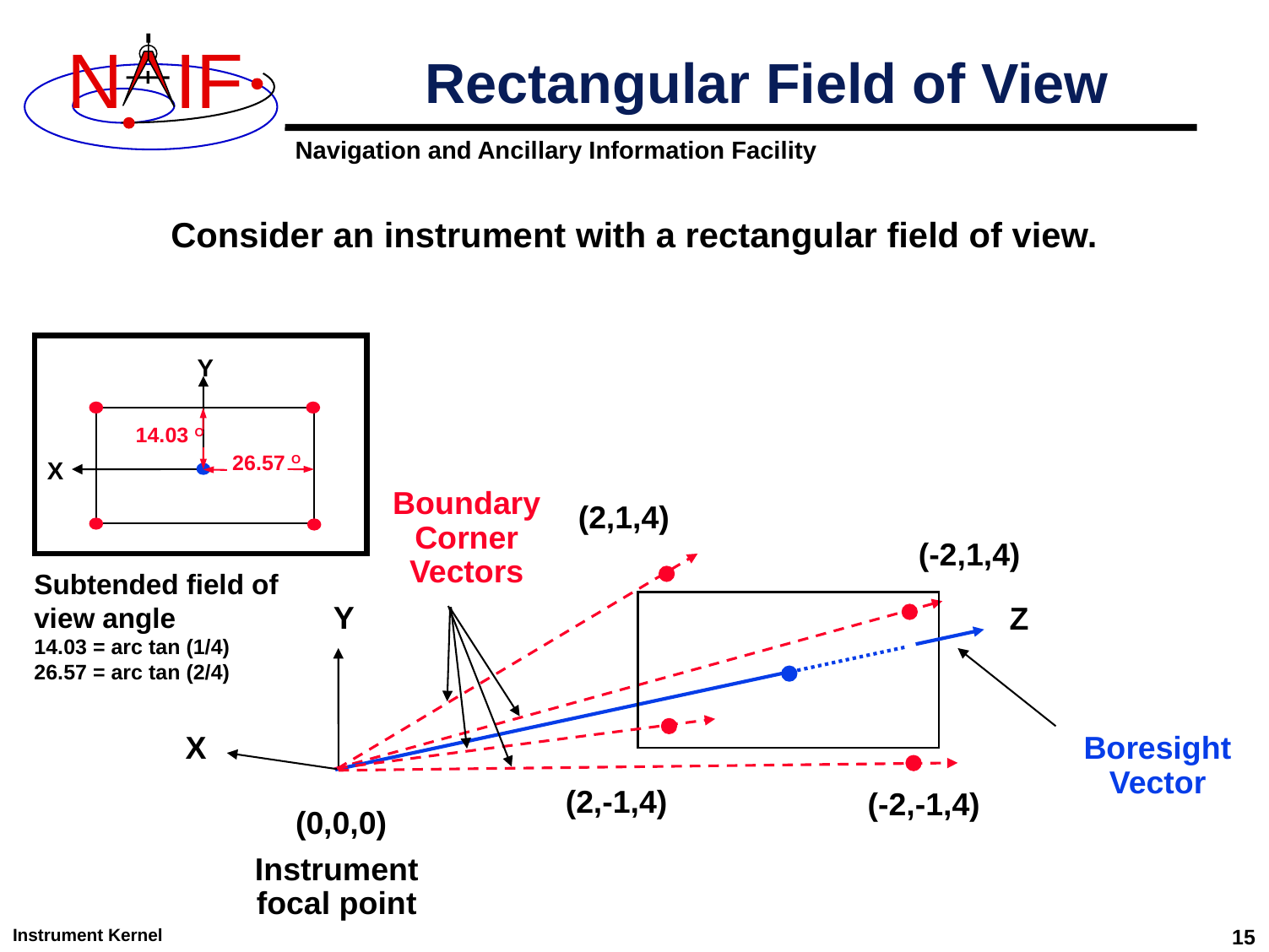

# Rectangular Field of View
Consider an instrument with a rectangular field of view.

Y

14.03 O
26.57 O

X

Boundary Corner Vectors
(2,1,4)

(-2,1,4)

Subtended field of view angle
14.03 = arc tan (1/4)
26.57 = arc tan (2/4)

Y
Z

X
Boresight Vector

(2,-1,4)
(-2,-1,4)
(0,0,0)
Instrument
focal point
Instrument Kernel
15